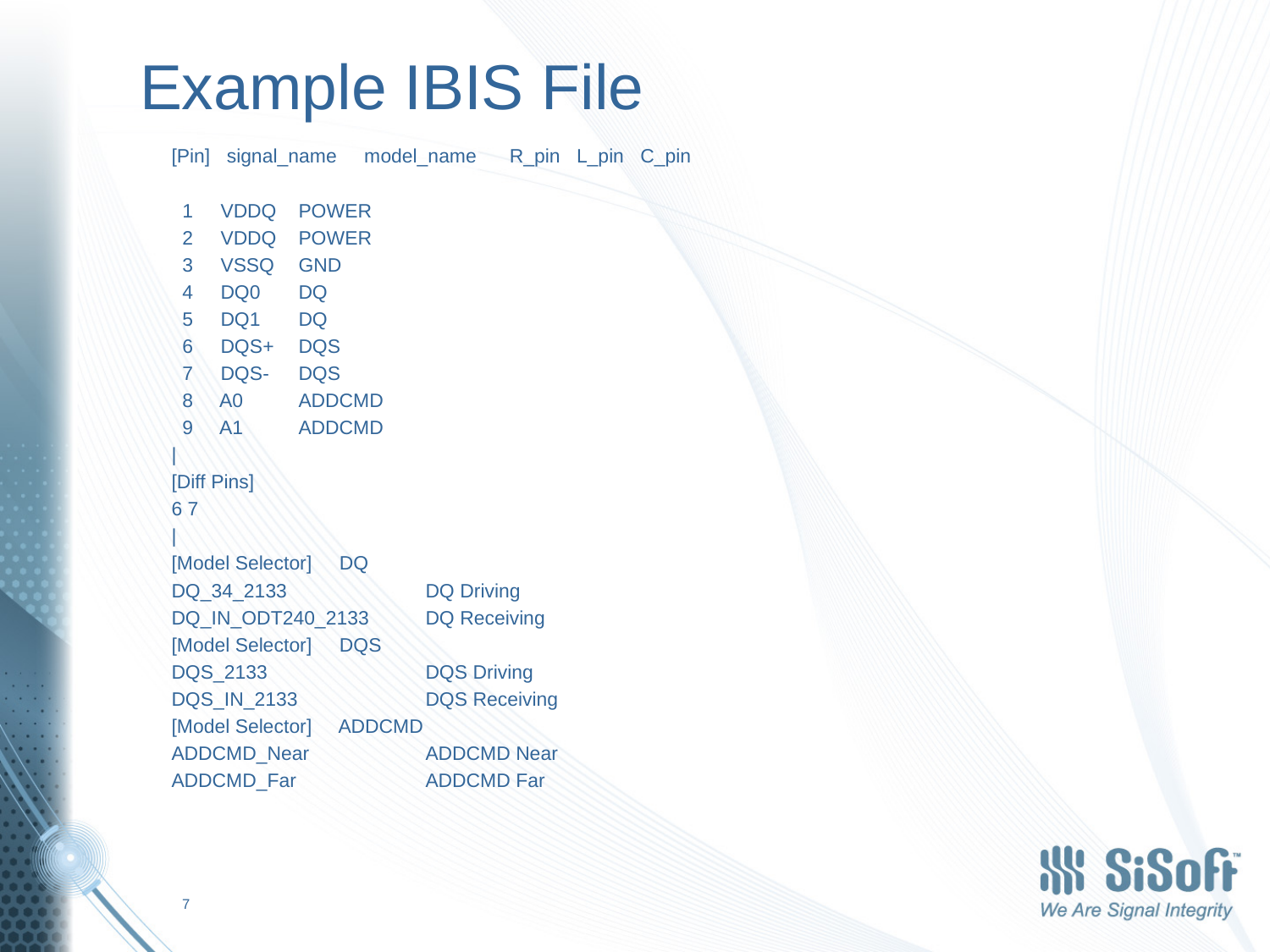

# Example IBIS File
[Pin]   signal_name     model_name      R_pin   L_pin   C_pin

  1     VDDQ	POWER
  2     VDDQ	POWER
  3     VSSQ 	GND
  4     DQ0	DQ
  5     DQ1	DQ
  6     DQS+	DQS
  7     DQS-	DQS
  8     A0	ADDCMD
  9     A1	ADDCMD
|
[Diff Pins]
6 7
|
[Model Selector]     DQ
DQ_34_2133 		DQ Driving
DQ_IN_ODT240_2133 	DQ Receiving
[Model Selector]     DQS
DQS_2133           	DQS Driving
DQS_IN_2133        	DQS Receiving
[Model Selector]     ADDCMD
ADDCMD_Near        	ADDCMD Near
ADDCMD_Far         	ADDCMD Far
7